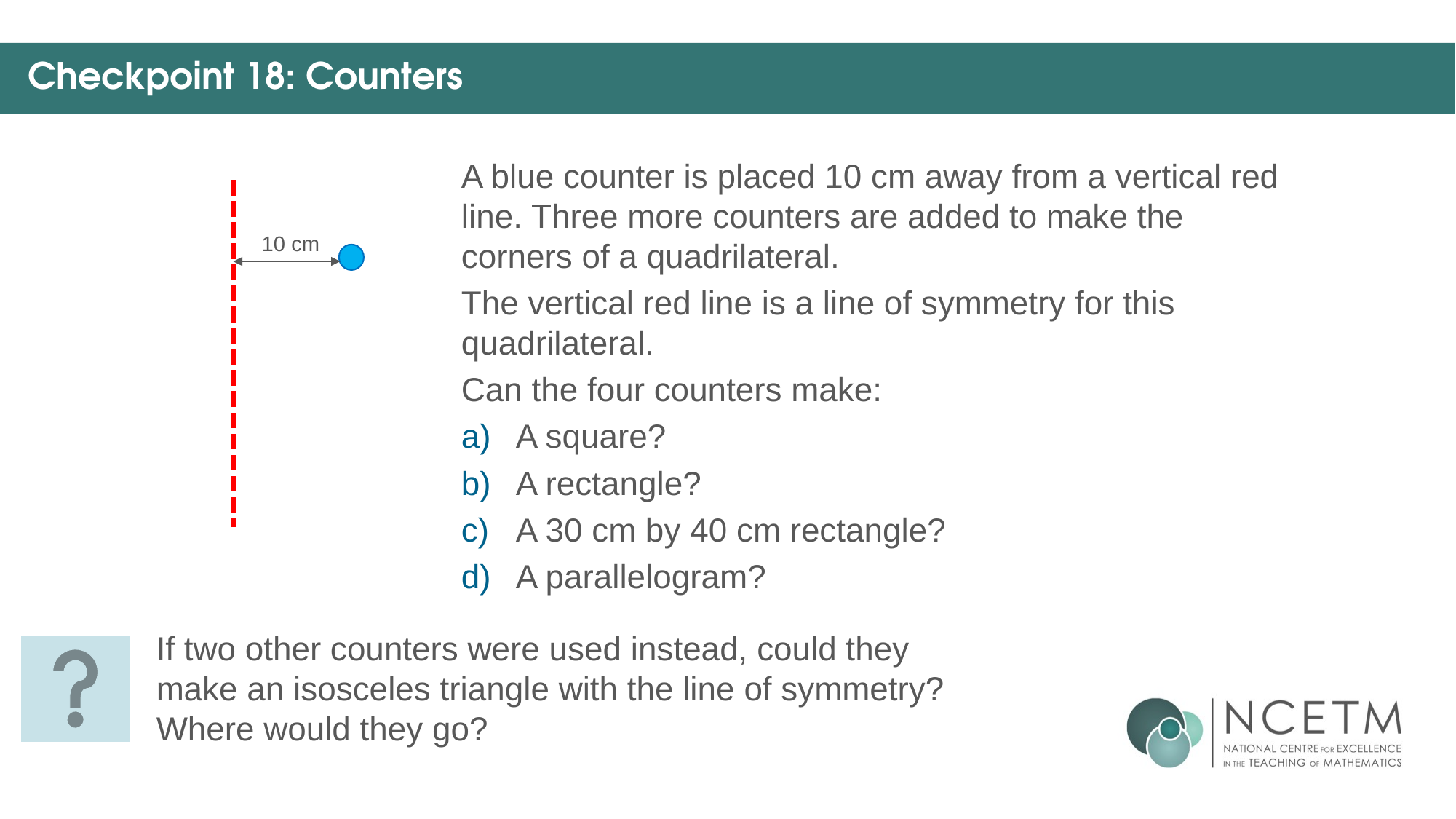

Checkpoint 18: Counters
A blue counter is placed 10 cm away from a vertical red line. Three more counters are added to make the corners of a quadrilateral.
The vertical red line is a line of symmetry for this quadrilateral.
Can the four counters make:
A square?
A rectangle?
A 30 cm by 40 cm rectangle?
A parallelogram?
10 cm

If two other counters were used instead, could they make an isosceles triangle with the line of symmetry? Where would they go?